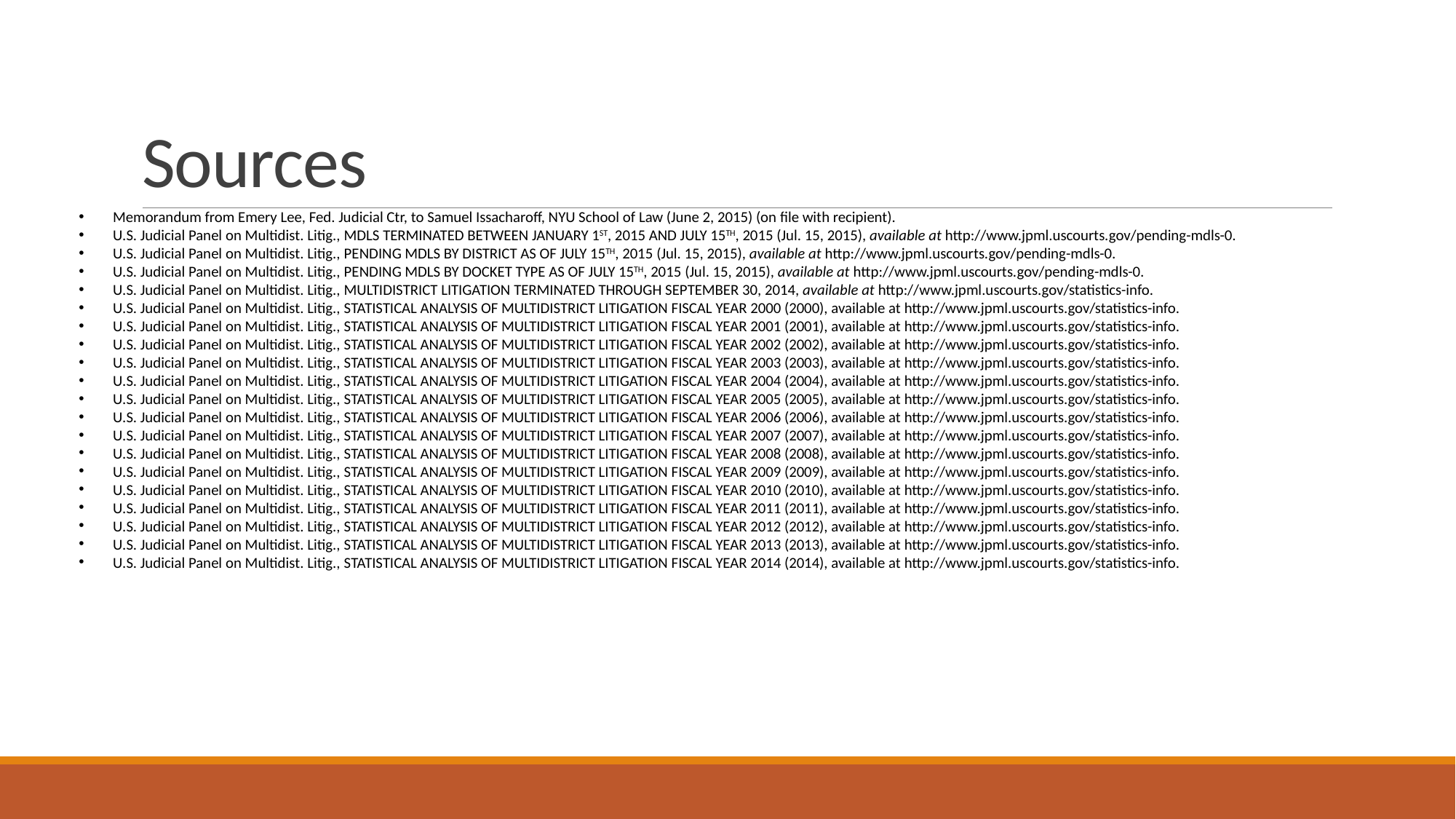

# Sources
Memorandum from Emery Lee, Fed. Judicial Ctr, to Samuel Issacharoff, NYU School of Law (June 2, 2015) (on file with recipient).
U.S. Judicial Panel on Multidist. Litig., MDLs Terminated between January 1st, 2015 and July 15th, 2015 (Jul. 15, 2015), available at http://www.jpml.uscourts.gov/pending-mdls-0.
U.S. Judicial Panel on Multidist. Litig., Pending MDLs By District as of July 15th, 2015 (Jul. 15, 2015), available at http://www.jpml.uscourts.gov/pending-mdls-0.
U.S. Judicial Panel on Multidist. Litig., Pending MDLs By Docket Type as of July 15th, 2015 (Jul. 15, 2015), available at http://www.jpml.uscourts.gov/pending-mdls-0.
U.S. Judicial Panel on Multidist. Litig., Multidistrict Litigation Terminated Through September 30, 2014, available at http://www.jpml.uscourts.gov/statistics-info.
U.S. Judicial Panel on Multidist. Litig., Statistical Analysis of Multidistrict Litigation Fiscal Year 2000 (2000), available at http://www.jpml.uscourts.gov/statistics-info.
U.S. Judicial Panel on Multidist. Litig., Statistical Analysis of Multidistrict Litigation Fiscal Year 2001 (2001), available at http://www.jpml.uscourts.gov/statistics-info.
U.S. Judicial Panel on Multidist. Litig., Statistical Analysis of Multidistrict Litigation Fiscal Year 2002 (2002), available at http://www.jpml.uscourts.gov/statistics-info.
U.S. Judicial Panel on Multidist. Litig., Statistical Analysis of Multidistrict Litigation Fiscal Year 2003 (2003), available at http://www.jpml.uscourts.gov/statistics-info.
U.S. Judicial Panel on Multidist. Litig., Statistical Analysis of Multidistrict Litigation Fiscal Year 2004 (2004), available at http://www.jpml.uscourts.gov/statistics-info.
U.S. Judicial Panel on Multidist. Litig., Statistical Analysis of Multidistrict Litigation Fiscal Year 2005 (2005), available at http://www.jpml.uscourts.gov/statistics-info.
U.S. Judicial Panel on Multidist. Litig., Statistical Analysis of Multidistrict Litigation Fiscal Year 2006 (2006), available at http://www.jpml.uscourts.gov/statistics-info.
U.S. Judicial Panel on Multidist. Litig., Statistical Analysis of Multidistrict Litigation Fiscal Year 2007 (2007), available at http://www.jpml.uscourts.gov/statistics-info.
U.S. Judicial Panel on Multidist. Litig., Statistical Analysis of Multidistrict Litigation Fiscal Year 2008 (2008), available at http://www.jpml.uscourts.gov/statistics-info.
U.S. Judicial Panel on Multidist. Litig., Statistical Analysis of Multidistrict Litigation Fiscal Year 2009 (2009), available at http://www.jpml.uscourts.gov/statistics-info.
U.S. Judicial Panel on Multidist. Litig., Statistical Analysis of Multidistrict Litigation Fiscal Year 2010 (2010), available at http://www.jpml.uscourts.gov/statistics-info.
U.S. Judicial Panel on Multidist. Litig., Statistical Analysis of Multidistrict Litigation Fiscal Year 2011 (2011), available at http://www.jpml.uscourts.gov/statistics-info.
U.S. Judicial Panel on Multidist. Litig., Statistical Analysis of Multidistrict Litigation Fiscal Year 2012 (2012), available at http://www.jpml.uscourts.gov/statistics-info.
U.S. Judicial Panel on Multidist. Litig., Statistical Analysis of Multidistrict Litigation Fiscal Year 2013 (2013), available at http://www.jpml.uscourts.gov/statistics-info.
U.S. Judicial Panel on Multidist. Litig., Statistical Analysis of Multidistrict Litigation Fiscal Year 2014 (2014), available at http://www.jpml.uscourts.gov/statistics-info.